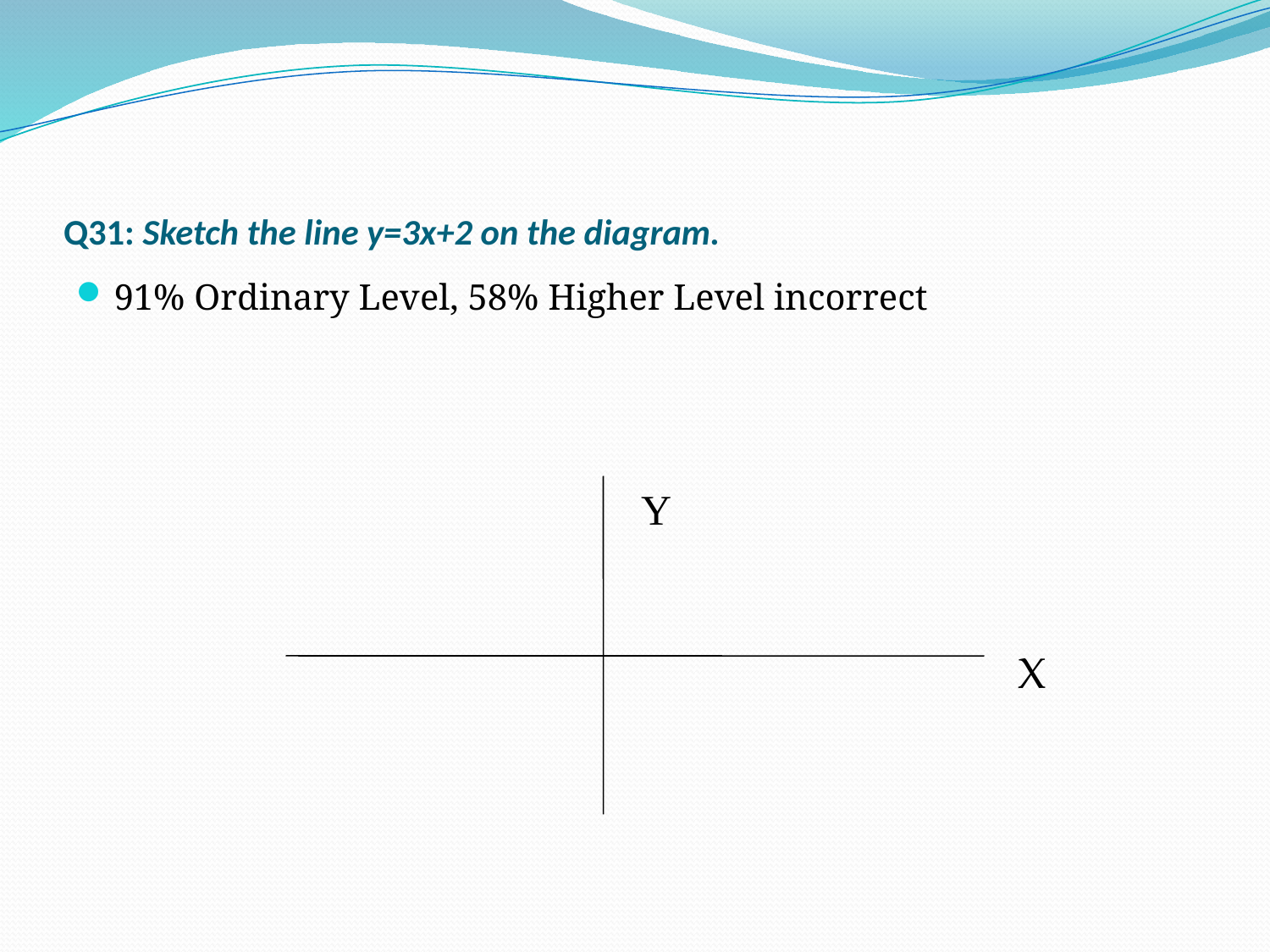

# Q31: Sketch the line y=3x+2 on the diagram.
91% Ordinary Level, 58% Higher Level incorrect

Y
X